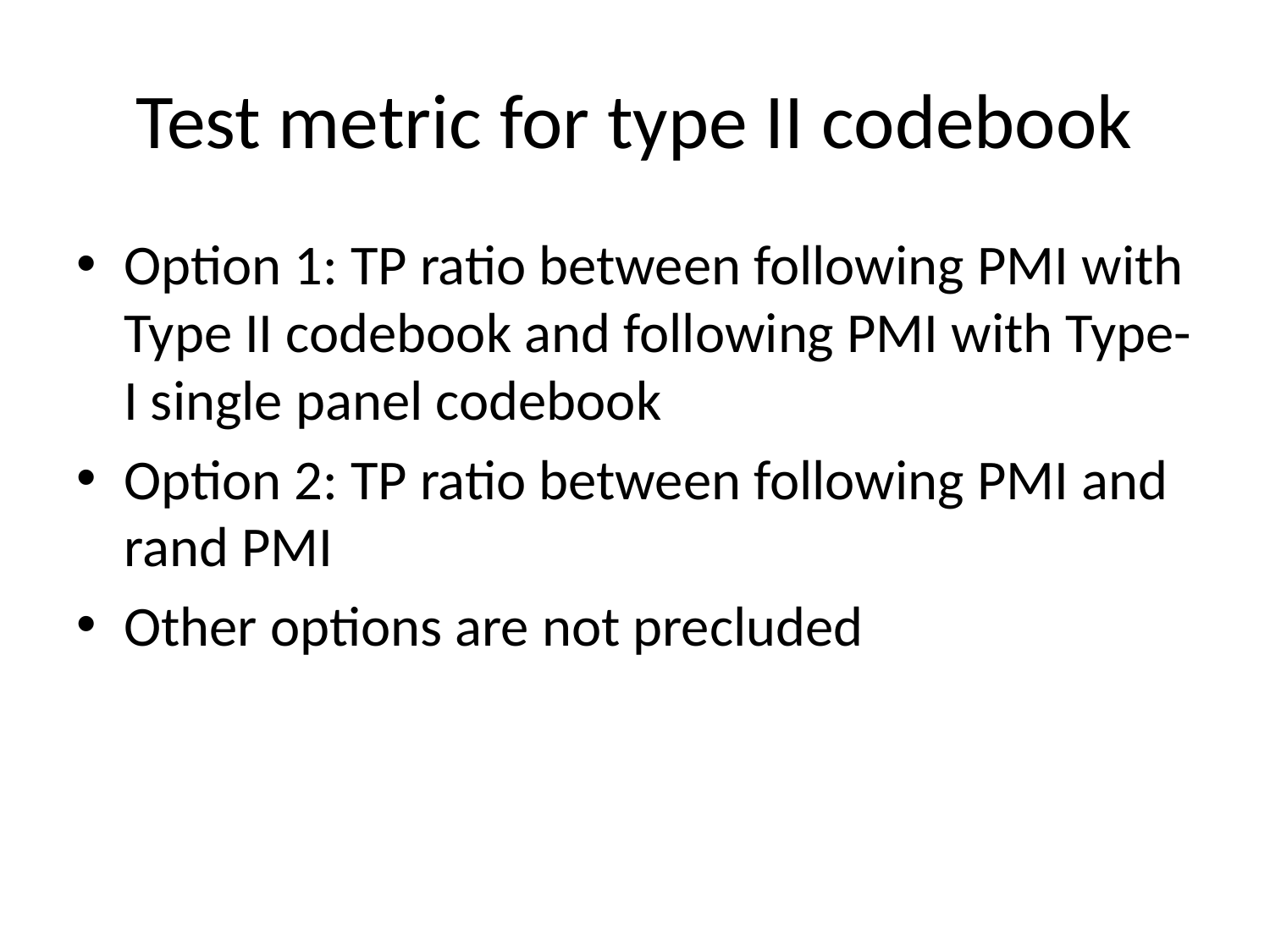

# Test metric for type II codebook
Option 1: TP ratio between following PMI with Type II codebook and following PMI with Type-I single panel codebook
Option 2: TP ratio between following PMI and rand PMI
Other options are not precluded